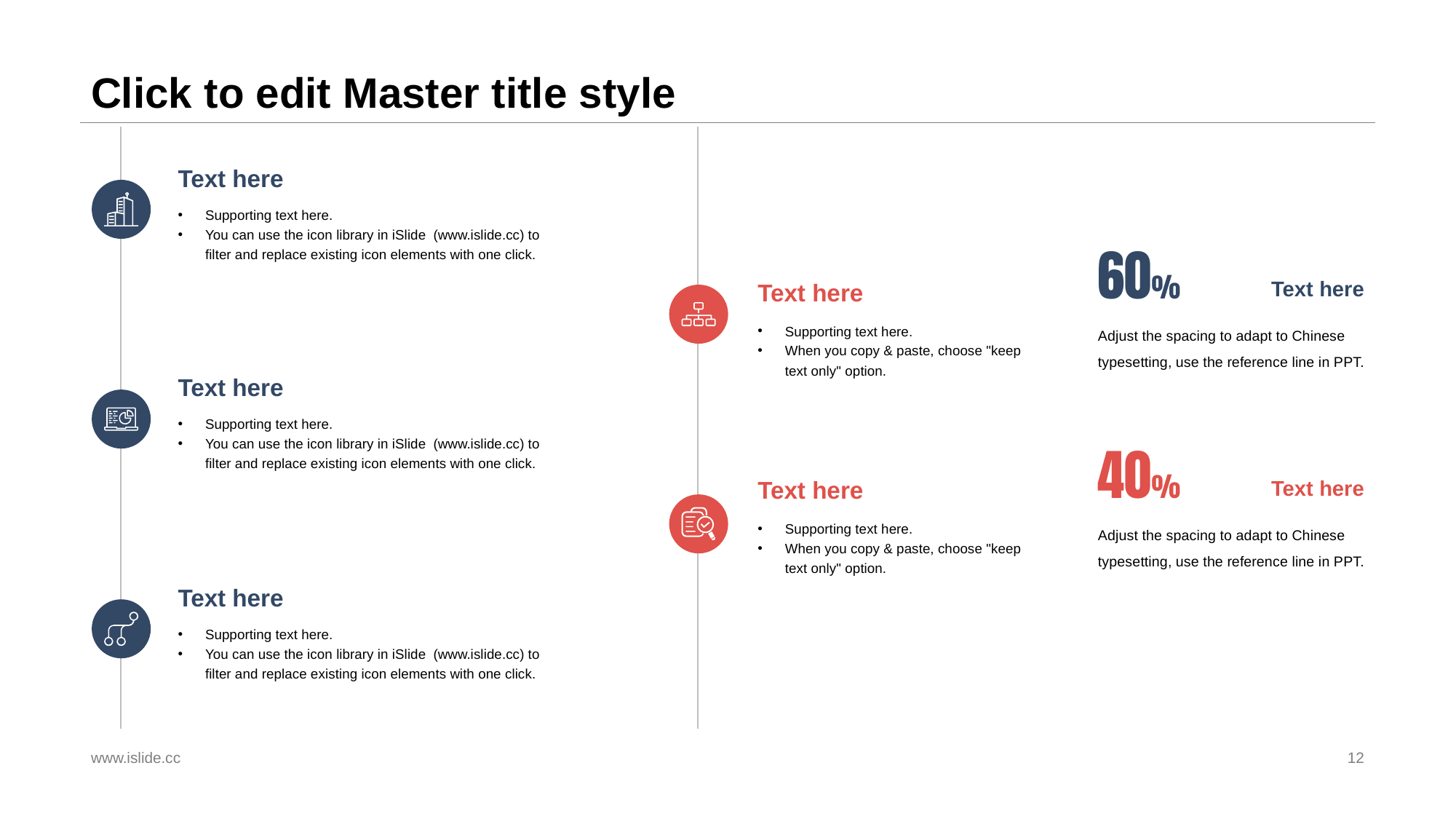

# Click to edit Master title style
Text here

Supporting text here.
You can use the icon library in iSlide  (www.islide.cc) to filter and replace existing icon elements with one click.
60%
Text here
Text here

Supporting text here.
When you copy & paste, choose "keep text only" option.
Adjust the spacing to adapt to Chinese typesetting, use the reference line in PPT.
Text here

Supporting text here.
You can use the icon library in iSlide  (www.islide.cc) to filter and replace existing icon elements with one click.

40%
Text here
Text here

Supporting text here.
When you copy & paste, choose "keep text only" option.
Adjust the spacing to adapt to Chinese typesetting, use the reference line in PPT.
Text here

Supporting text here.
You can use the icon library in iSlide  (www.islide.cc) to filter and replace existing icon elements with one click.
www.islide.cc
12